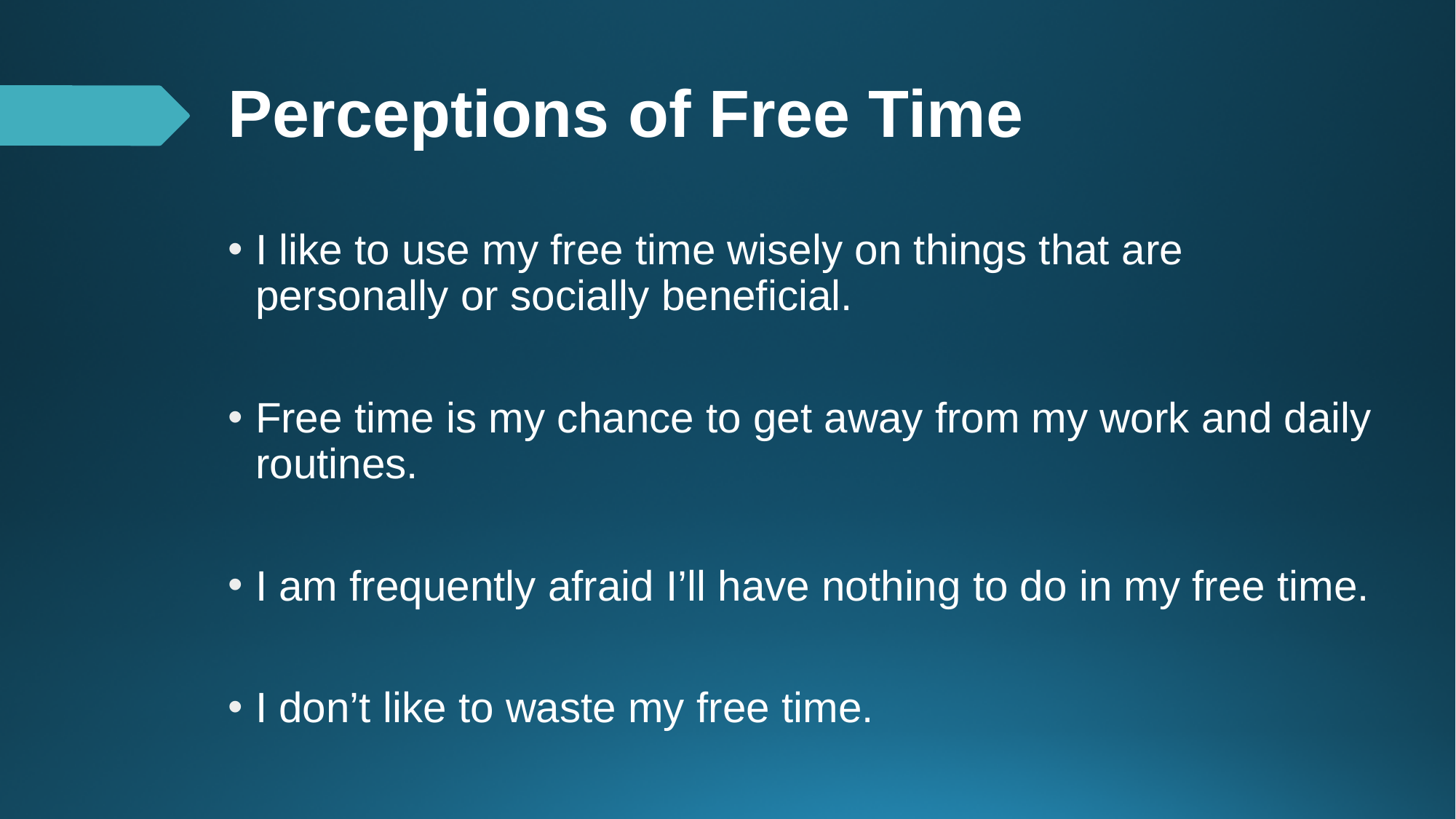

# Perceptions of Free Time
I like to use my free time wisely on things that are personally or socially beneficial.

Free time is my chance to get away from my work and daily routines.

I am frequently afraid I’ll have nothing to do in my free time.

I don’t like to waste my free time.